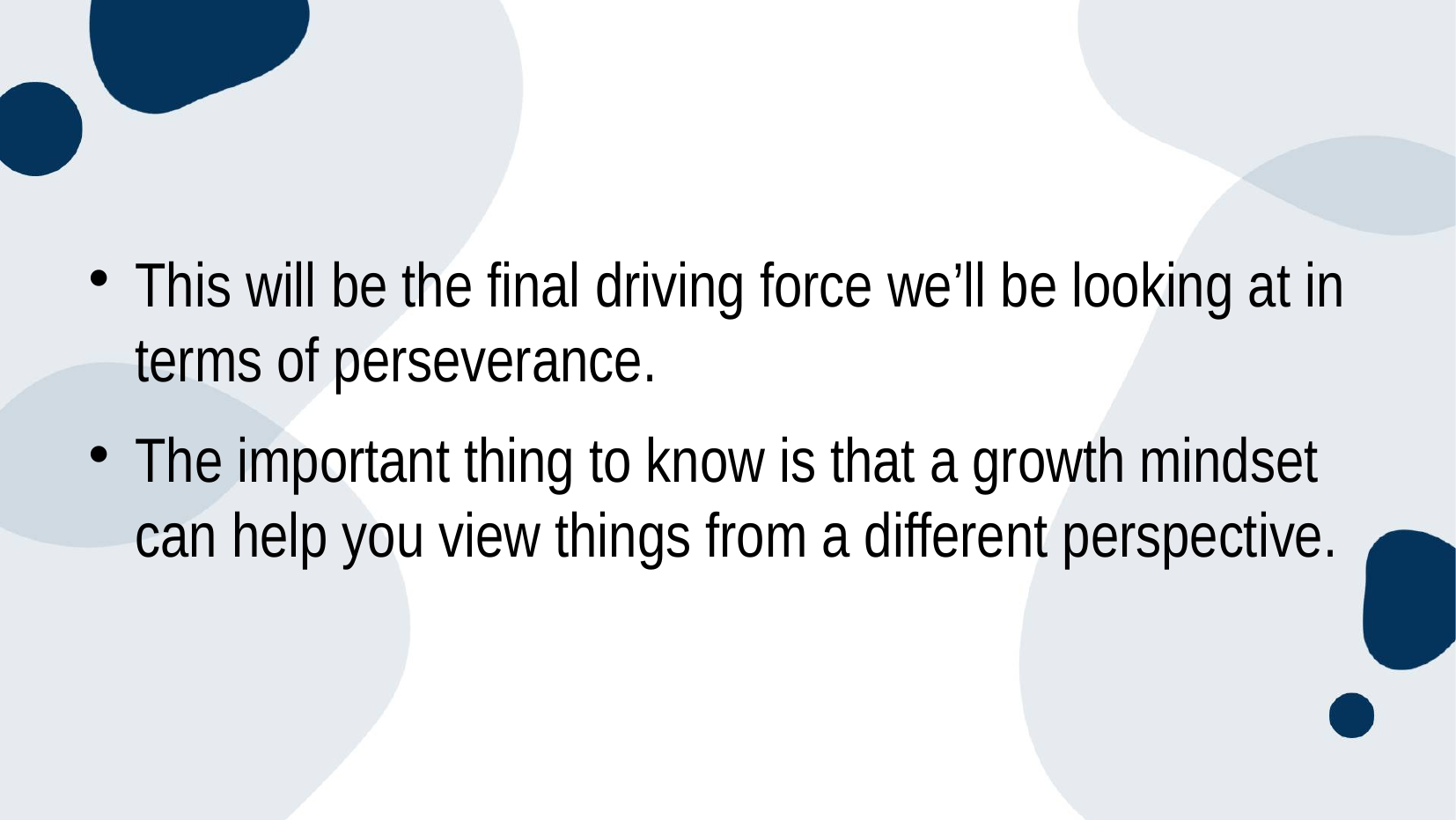

#
This will be the final driving force we’ll be looking at in terms of perseverance.
The important thing to know is that a growth mindset can help you view things from a different perspective.